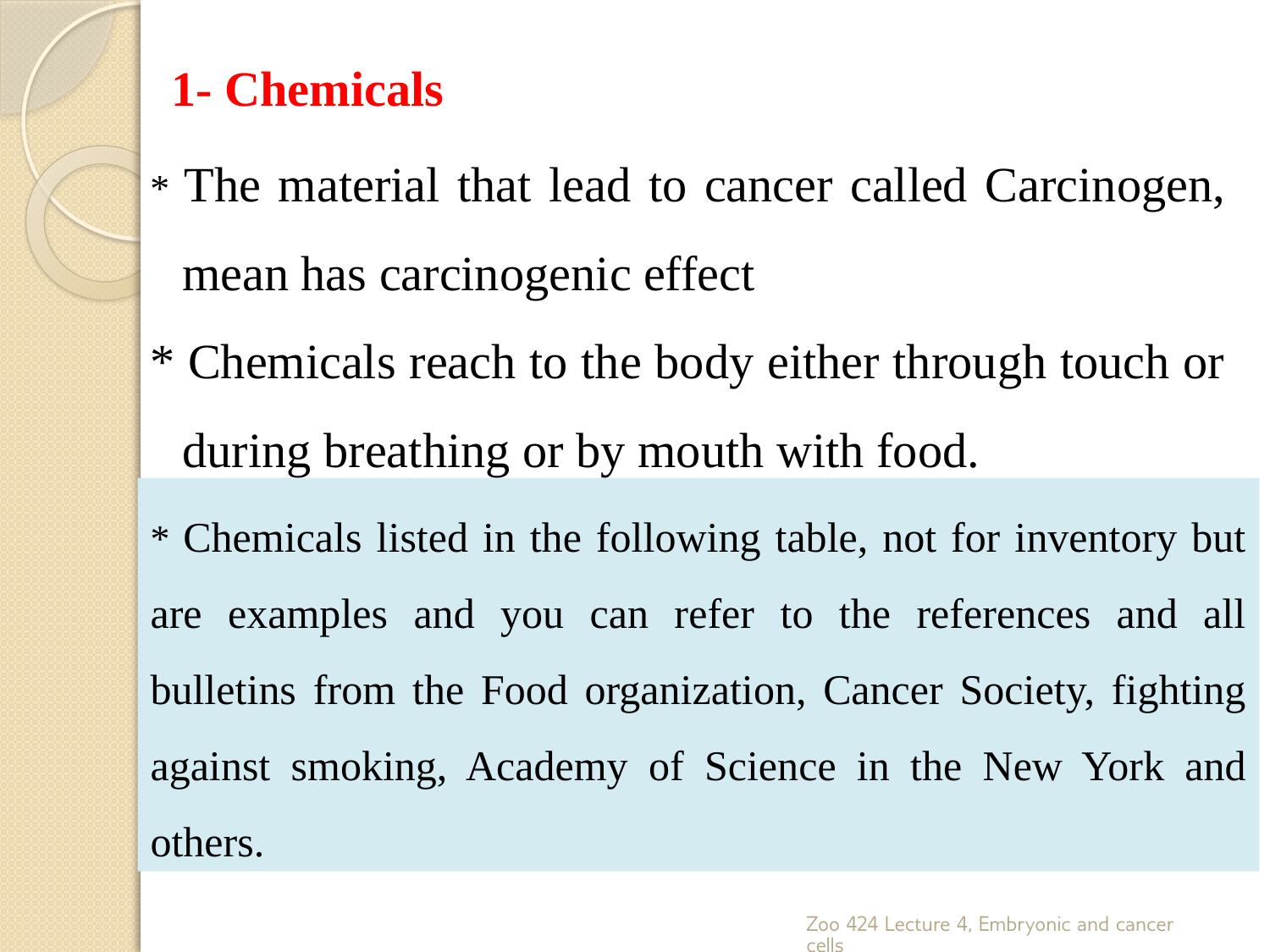

1- Chemicals
* The material that lead to cancer called Carcinogen, mean has carcinogenic effect
* Chemicals reach to the body either through touch or during breathing or by mouth with food.
* Chemicals listed in the following table, not for inventory but are examples and you can refer to the references and all bulletins from the Food organization, Cancer Society, fighting against smoking, Academy of Science in the New York and others.
Zoo 424 Lecture 4, Embryonic and cancer cells